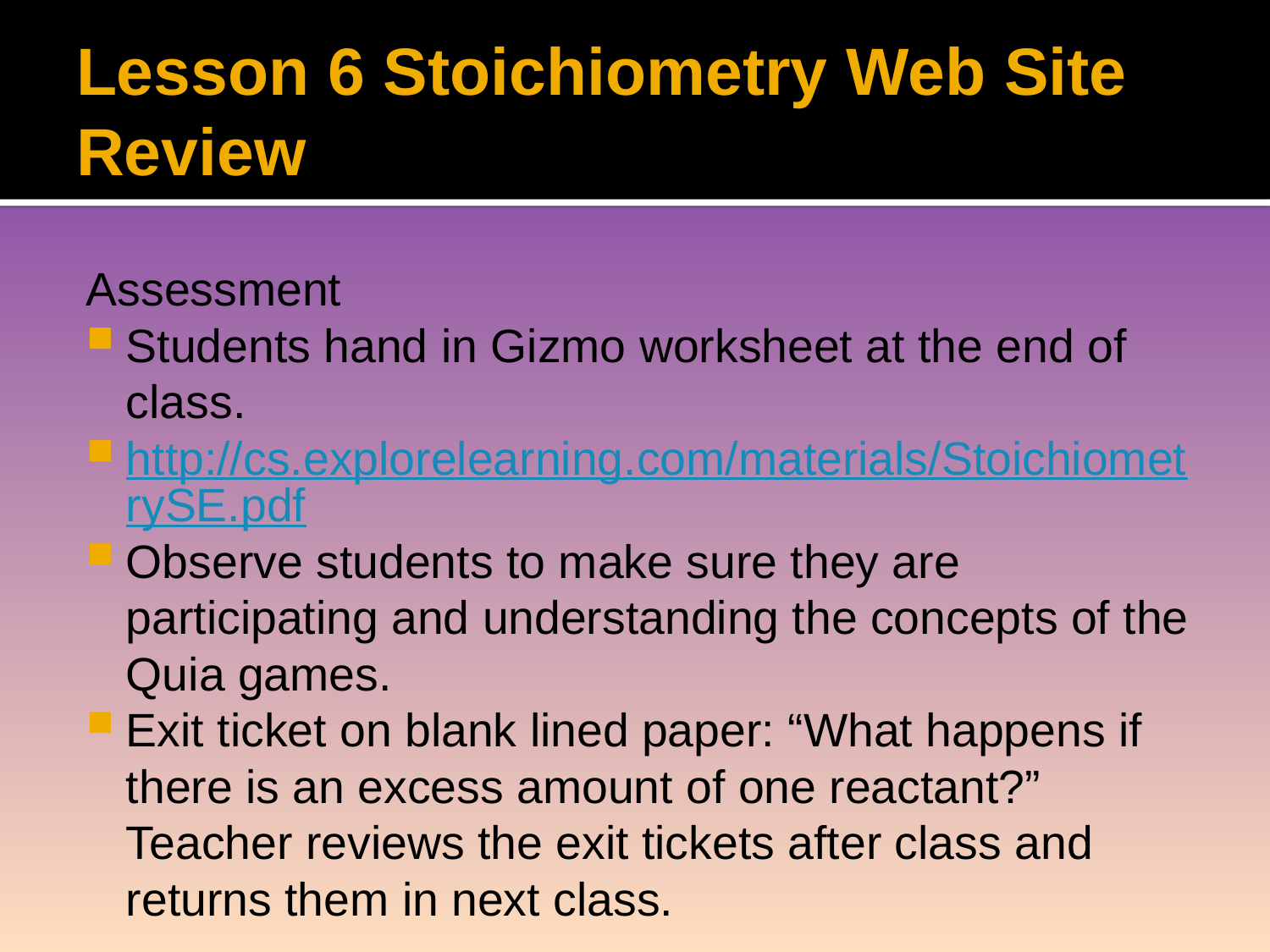

# Lesson 6 Stoichiometry Web Site Review
Assessment
Students hand in Gizmo worksheet at the end of class.
http://cs.explorelearning.com/materials/StoichiometrySE.pdf
Observe students to make sure they are participating and understanding the concepts of the Quia games.
Exit ticket on blank lined paper: “What happens if there is an excess amount of one reactant?”  Teacher reviews the exit tickets after class and returns them in next class.